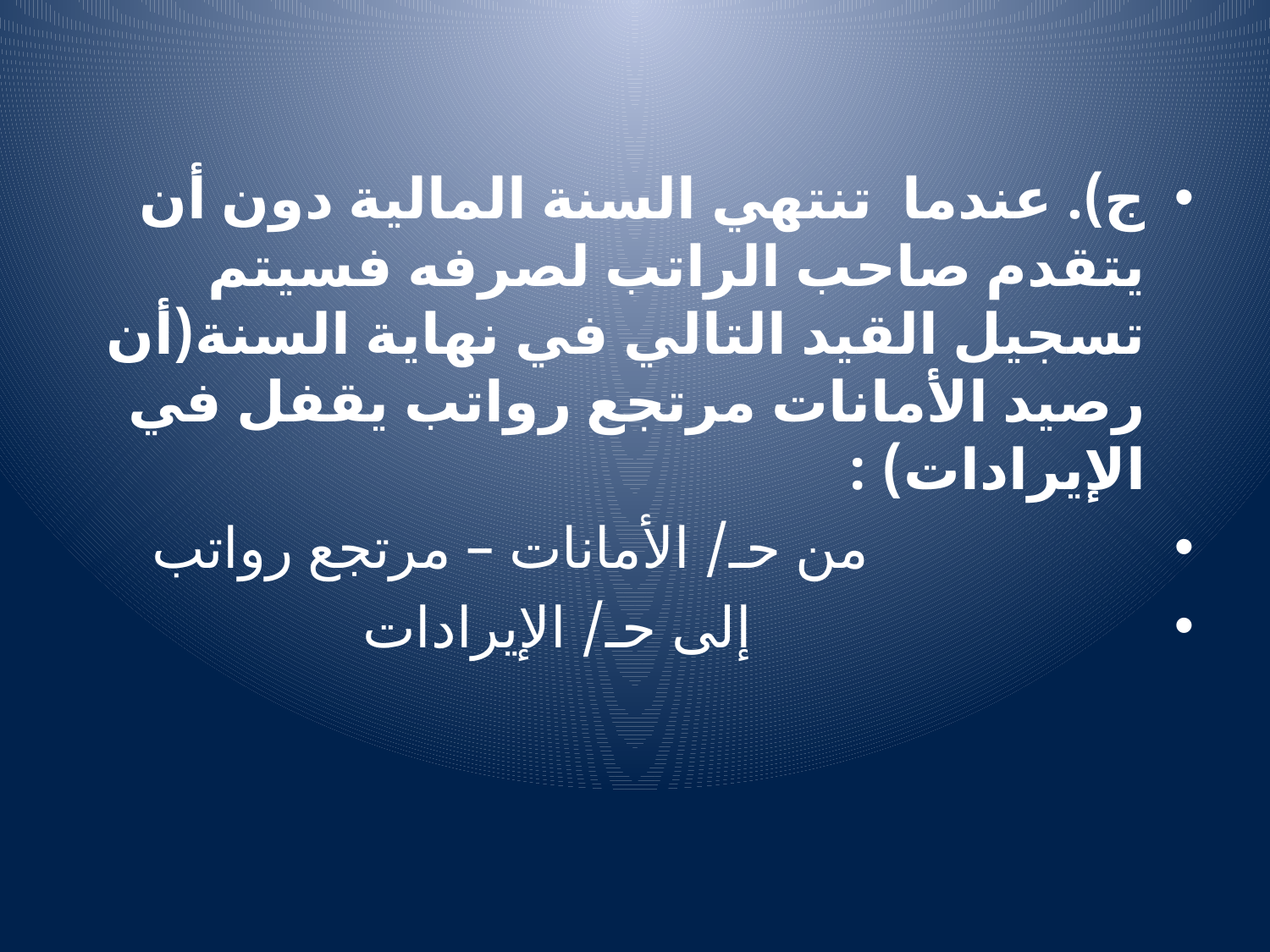

#
ج). عندما  تنتهي السنة المالية دون أن يتقدم صاحب الراتب لصرفه فسيتم تسجيل القيد التالي في نهاية السنة(أن رصيد الأمانات مرتجع رواتب يقفل في الإيرادات) :
                   من حـ/ الأمانات – مرتجع رواتب
                           إلى حـ/ الإيرادات